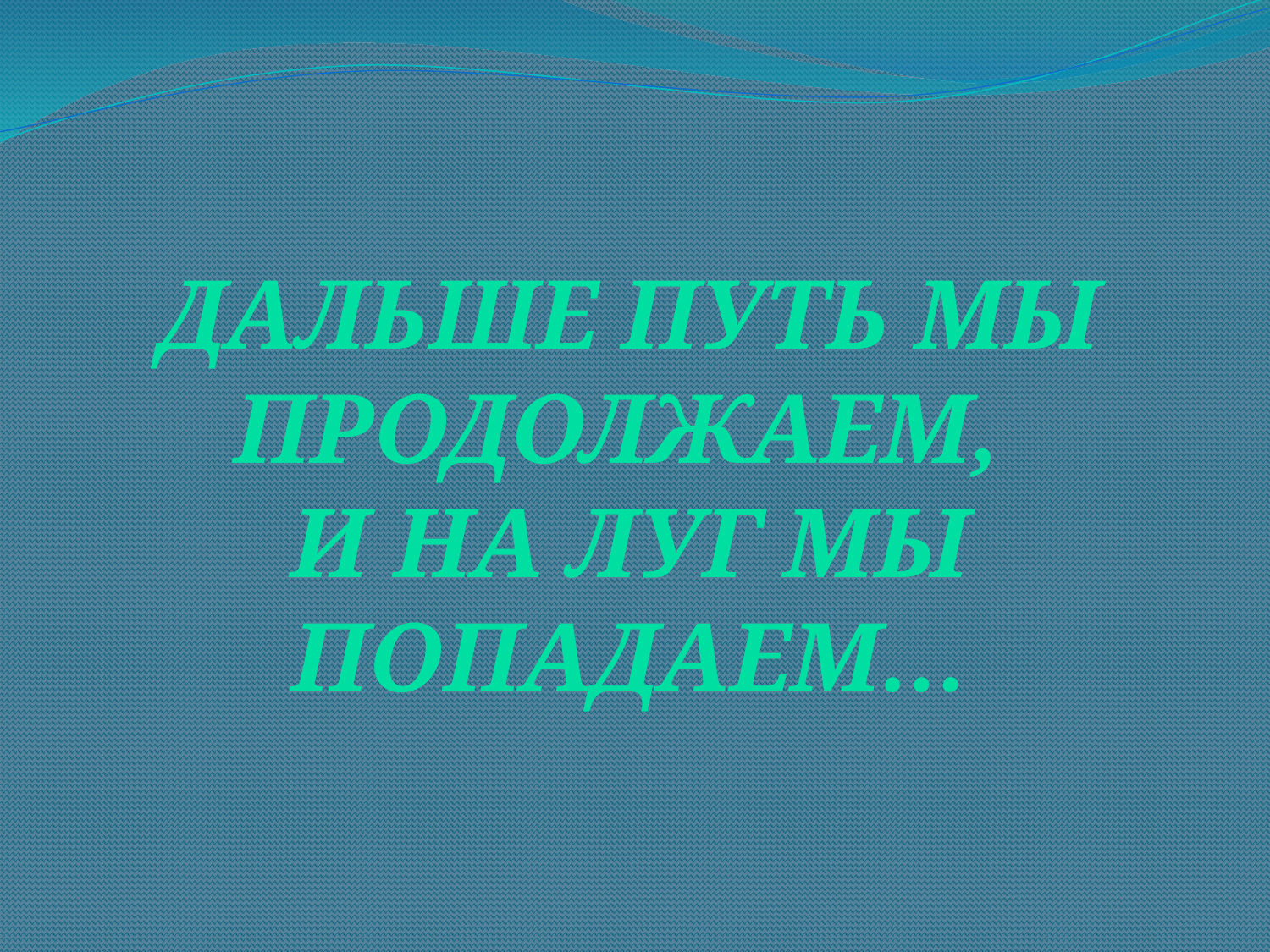

Дальше путь мы продолжаем,
И на луг мы попадаем…